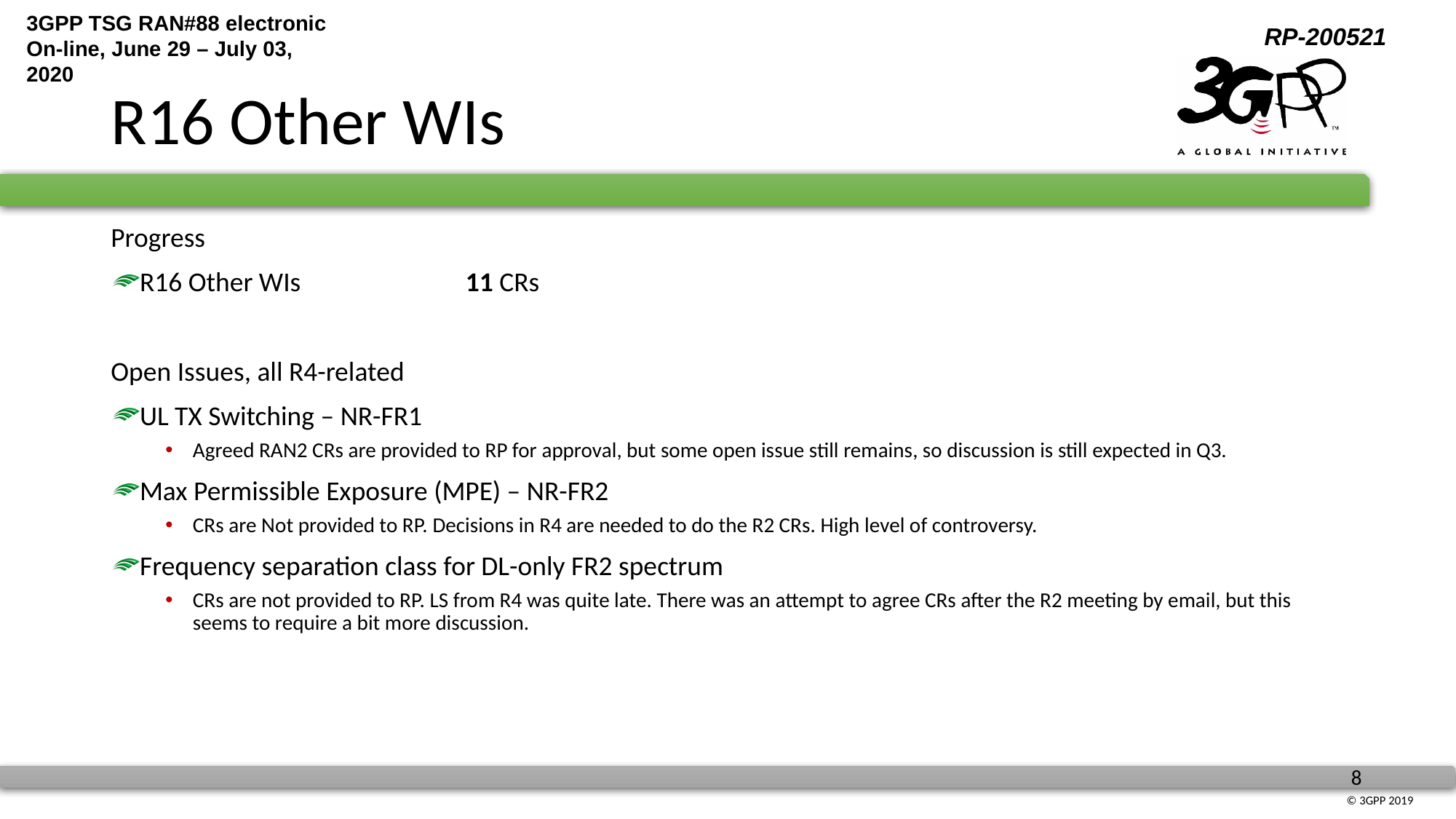

# R16 Other WIs
Progress
R16 Other WIs		11 CRs

Open Issues, all R4-related
UL TX Switching – NR-FR1
Agreed RAN2 CRs are provided to RP for approval, but some open issue still remains, so discussion is still expected in Q3.
Max Permissible Exposure (MPE) – NR-FR2
CRs are Not provided to RP. Decisions in R4 are needed to do the R2 CRs. High level of controversy.
Frequency separation class for DL-only FR2 spectrum
CRs are not provided to RP. LS from R4 was quite late. There was an attempt to agree CRs after the R2 meeting by email, but this seems to require a bit more discussion.